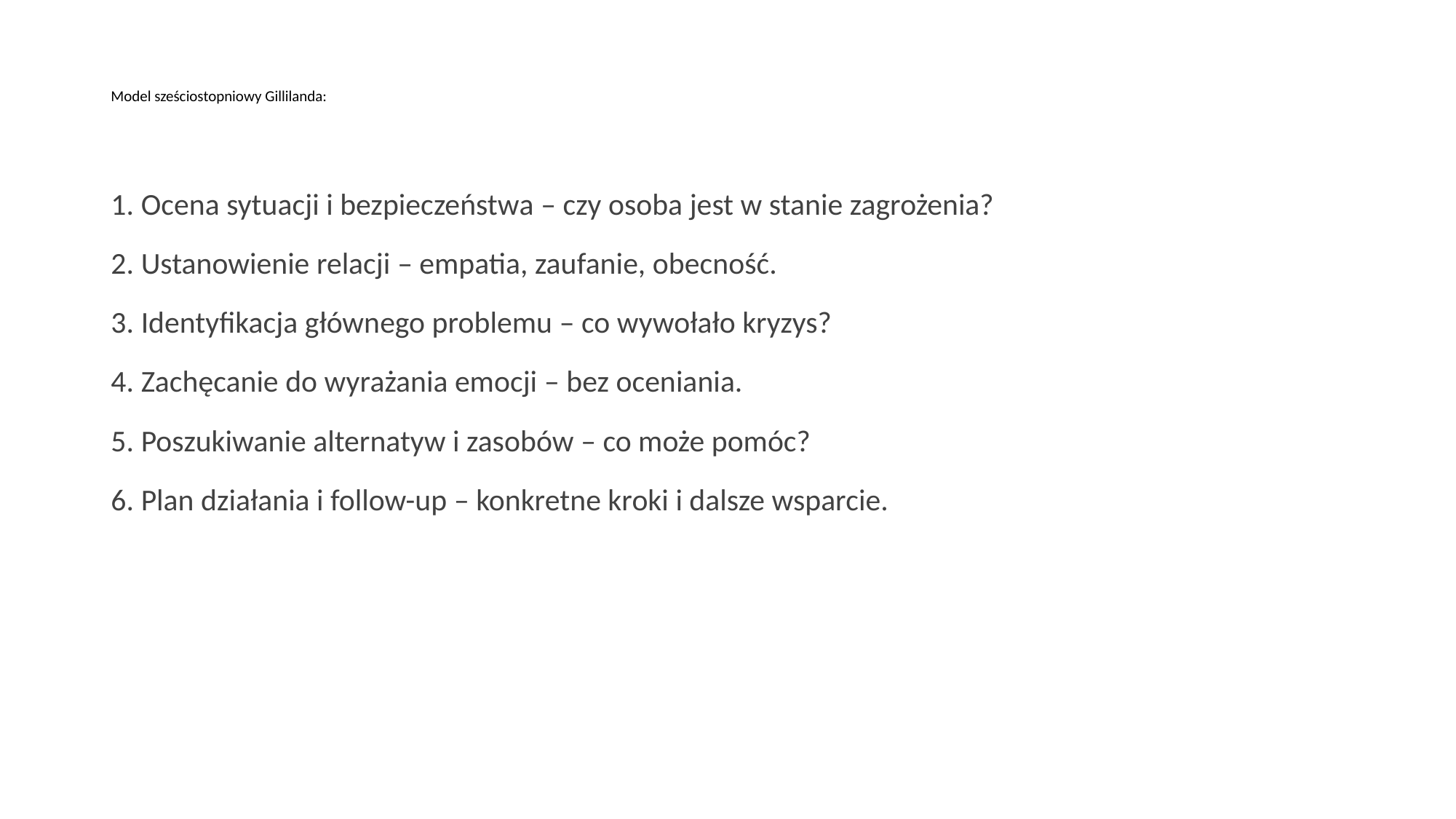

# Model sześciostopniowy Gillilanda:
 Ocena sytuacji i bezpieczeństwa – czy osoba jest w stanie zagrożenia?
 Ustanowienie relacji – empatia, zaufanie, obecność.
 Identyfikacja głównego problemu – co wywołało kryzys?
 Zachęcanie do wyrażania emocji – bez oceniania.
 Poszukiwanie alternatyw i zasobów – co może pomóc?
 Plan działania i follow-up – konkretne kroki i dalsze wsparcie.